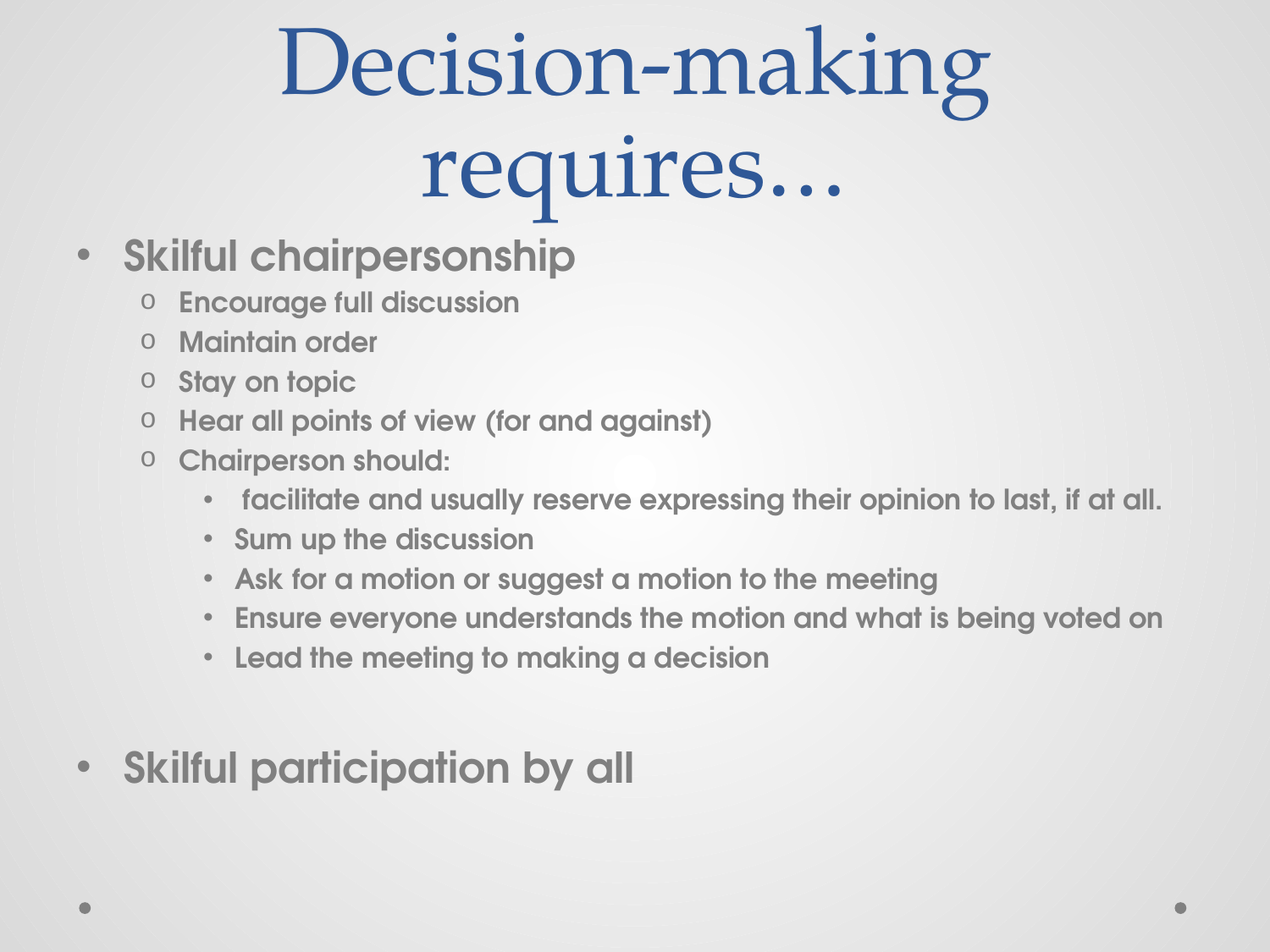

# Decision-making requires…
Skilful chairpersonship
Encourage full discussion
Maintain order
Stay on topic
Hear all points of view (for and against)
Chairperson should:
 facilitate and usually reserve expressing their opinion to last, if at all.
Sum up the discussion
Ask for a motion or suggest a motion to the meeting
Ensure everyone understands the motion and what is being voted on
Lead the meeting to making a decision

Skilful participation by all